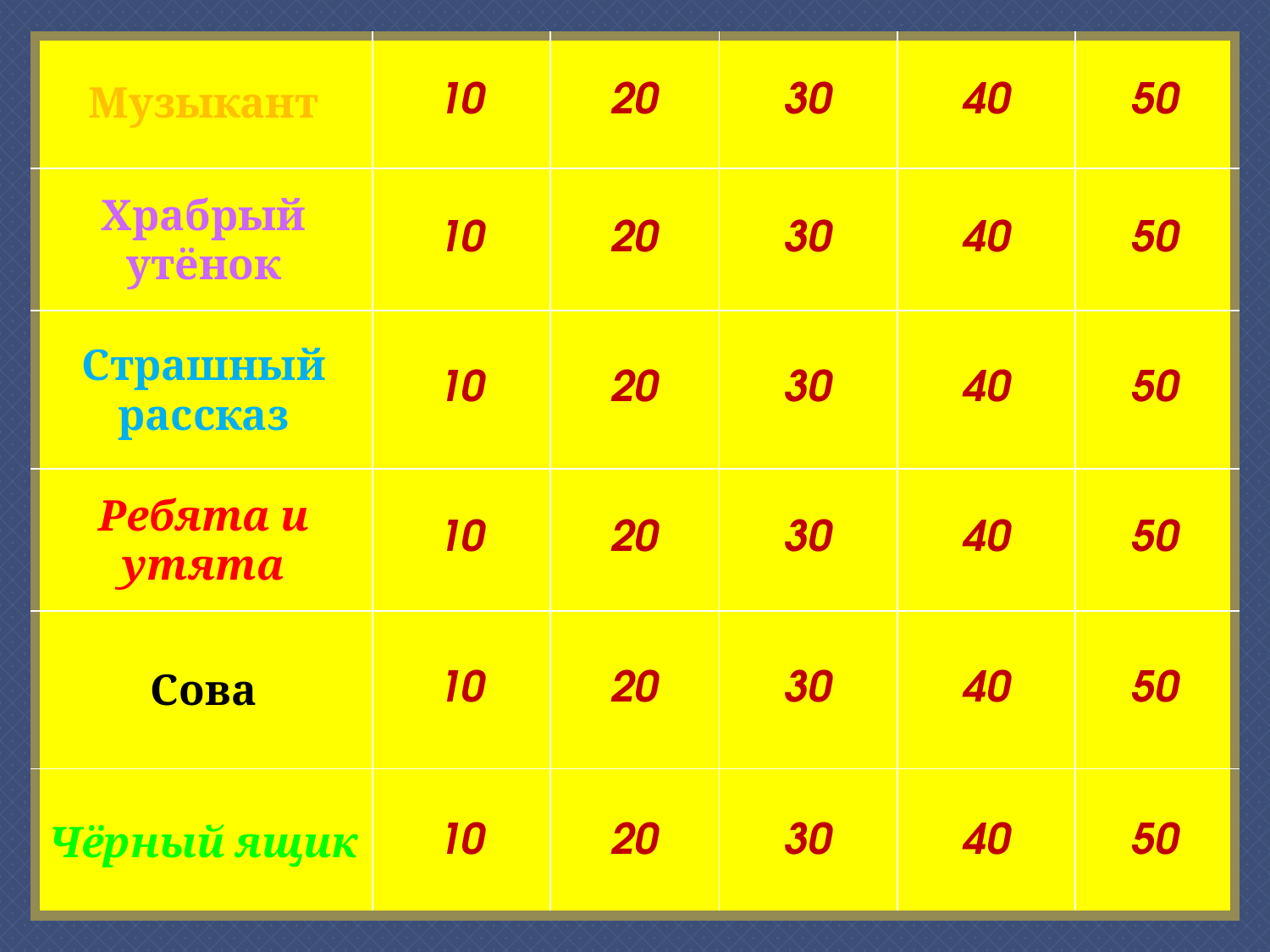

| Музыкант | 10 | 20 | 30 | 40 | 50 |
| --- | --- | --- | --- | --- | --- |
| Храбрый утёнок | 10 | 20 | 30 | 40 | 50 |
| Страшный рассказ | 10 | 20 | 30 | 40 | 50 |
| Ребята и утята | 10 | 20 | 30 | 40 | 50 |
| Сова | 10 | 20 | 30 | 40 | 50 |
| Чёрный ящик | 10 | 20 | 30 | 40 | 50 |